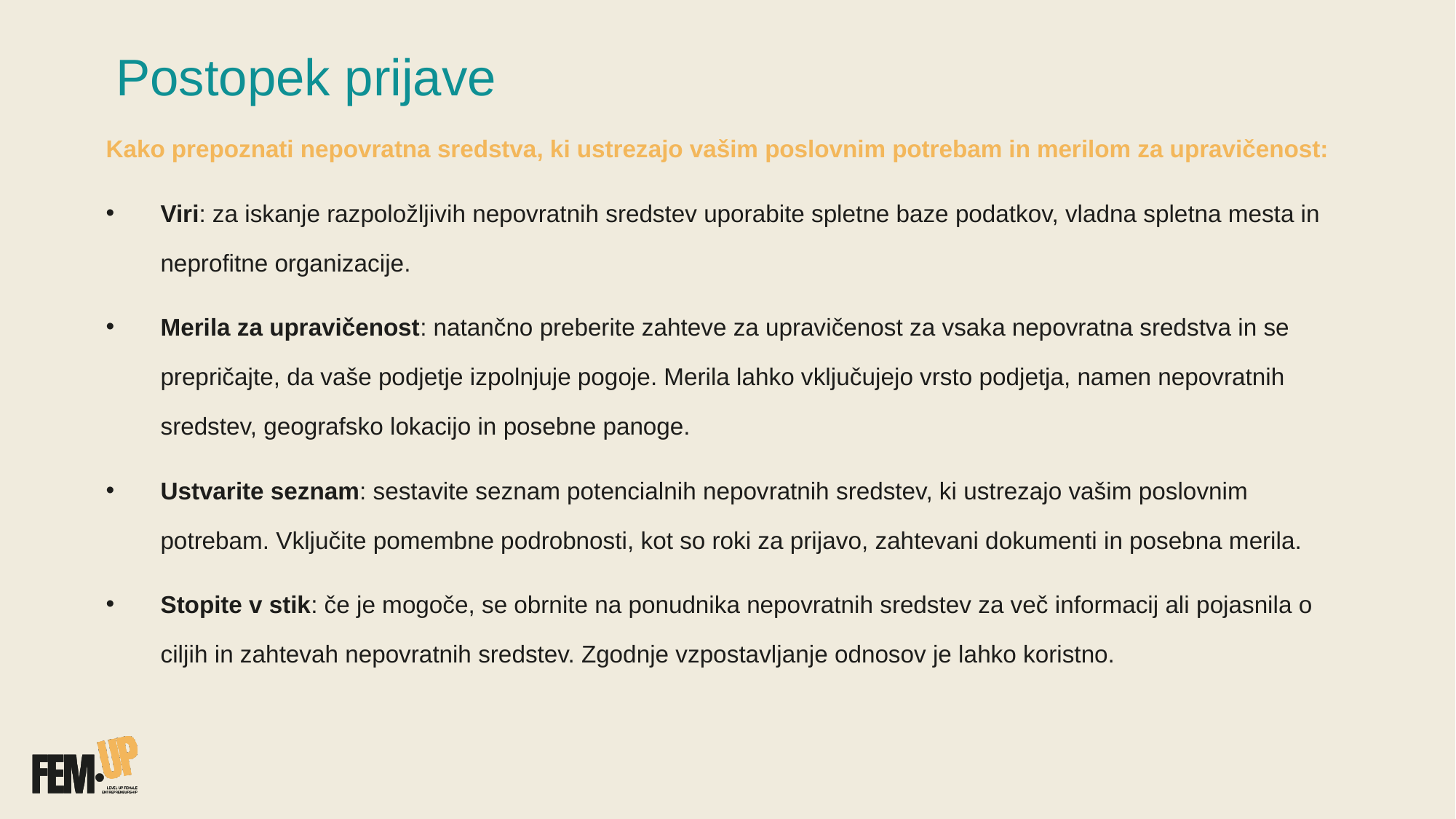

# Postopek prijave
Kako prepoznati nepovratna sredstva, ki ustrezajo vašim poslovnim potrebam in merilom za upravičenost:
Viri: za iskanje razpoložljivih nepovratnih sredstev uporabite spletne baze podatkov, vladna spletna mesta in neprofitne organizacije.
Merila za upravičenost: natančno preberite zahteve za upravičenost za vsaka nepovratna sredstva in se prepričajte, da vaše podjetje izpolnjuje pogoje. Merila lahko vključujejo vrsto podjetja, namen nepovratnih sredstev, geografsko lokacijo in posebne panoge.
Ustvarite seznam: sestavite seznam potencialnih nepovratnih sredstev, ki ustrezajo vašim poslovnim potrebam. Vključite pomembne podrobnosti, kot so roki za prijavo, zahtevani dokumenti in posebna merila.
Stopite v stik: če je mogoče, se obrnite na ponudnika nepovratnih sredstev za več informacij ali pojasnila o ciljih in zahtevah nepovratnih sredstev. Zgodnje vzpostavljanje odnosov je lahko koristno.